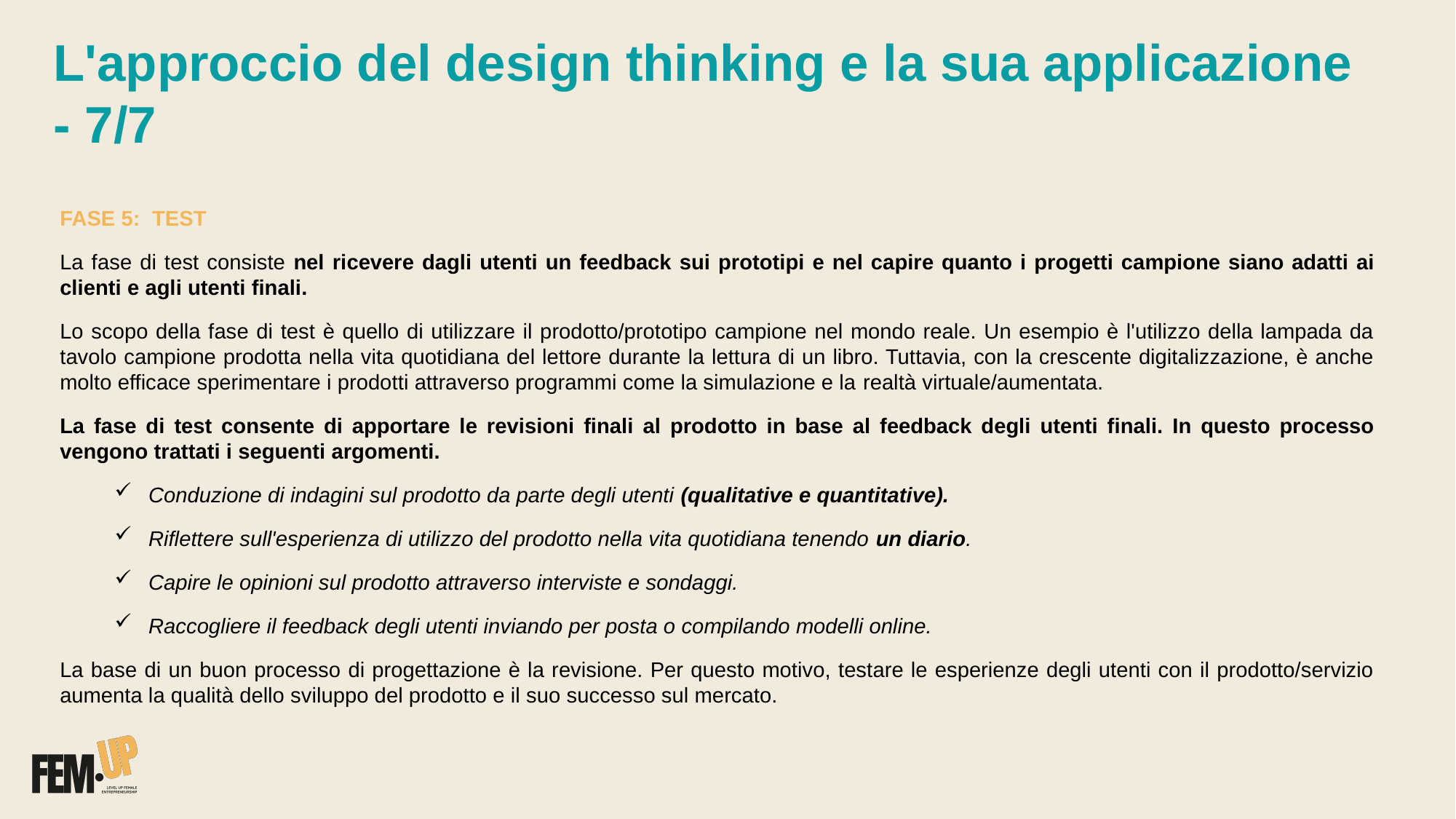

L'approccio del design thinking e la sua applicazione - 7/7
FASE 5:  TEST
La fase di test consiste nel ricevere dagli utenti un feedback sui prototipi e nel capire quanto i progetti campione siano adatti ai clienti e agli utenti finali.
Lo scopo della fase di test è quello di utilizzare il prodotto/prototipo campione nel mondo reale. Un esempio è l'utilizzo della lampada da tavolo campione prodotta nella vita quotidiana del lettore durante la lettura di un libro. Tuttavia, con la crescente digitalizzazione, è anche molto efficace sperimentare i prodotti attraverso programmi come la simulazione e la realtà virtuale/aumentata.
La fase di test consente di apportare le revisioni finali al prodotto in base al feedback degli utenti finali. In questo processo vengono trattati i seguenti argomenti.
Conduzione di indagini sul prodotto da parte degli utenti (qualitative e quantitative).
Riflettere sull'esperienza di utilizzo del prodotto nella vita quotidiana tenendo un diario.
Capire le opinioni sul prodotto attraverso interviste e sondaggi.
Raccogliere il feedback degli utenti inviando per posta o compilando modelli online.
La base di un buon processo di progettazione è la revisione. Per questo motivo, testare le esperienze degli utenti con il prodotto/servizio aumenta la qualità dello sviluppo del prodotto e il suo successo sul mercato.